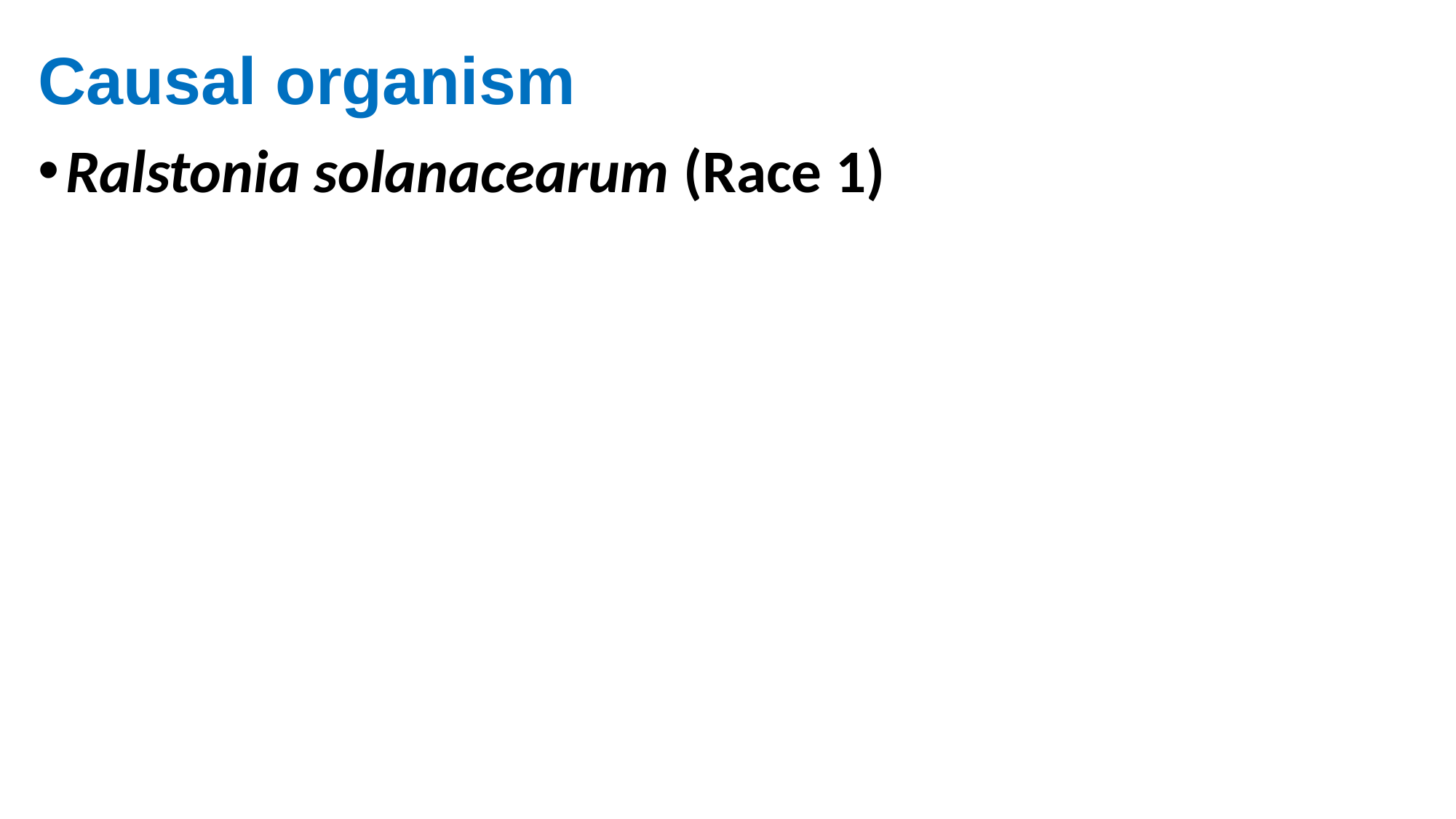

# Causal organism
Ralstonia solanacearum (Race 1)